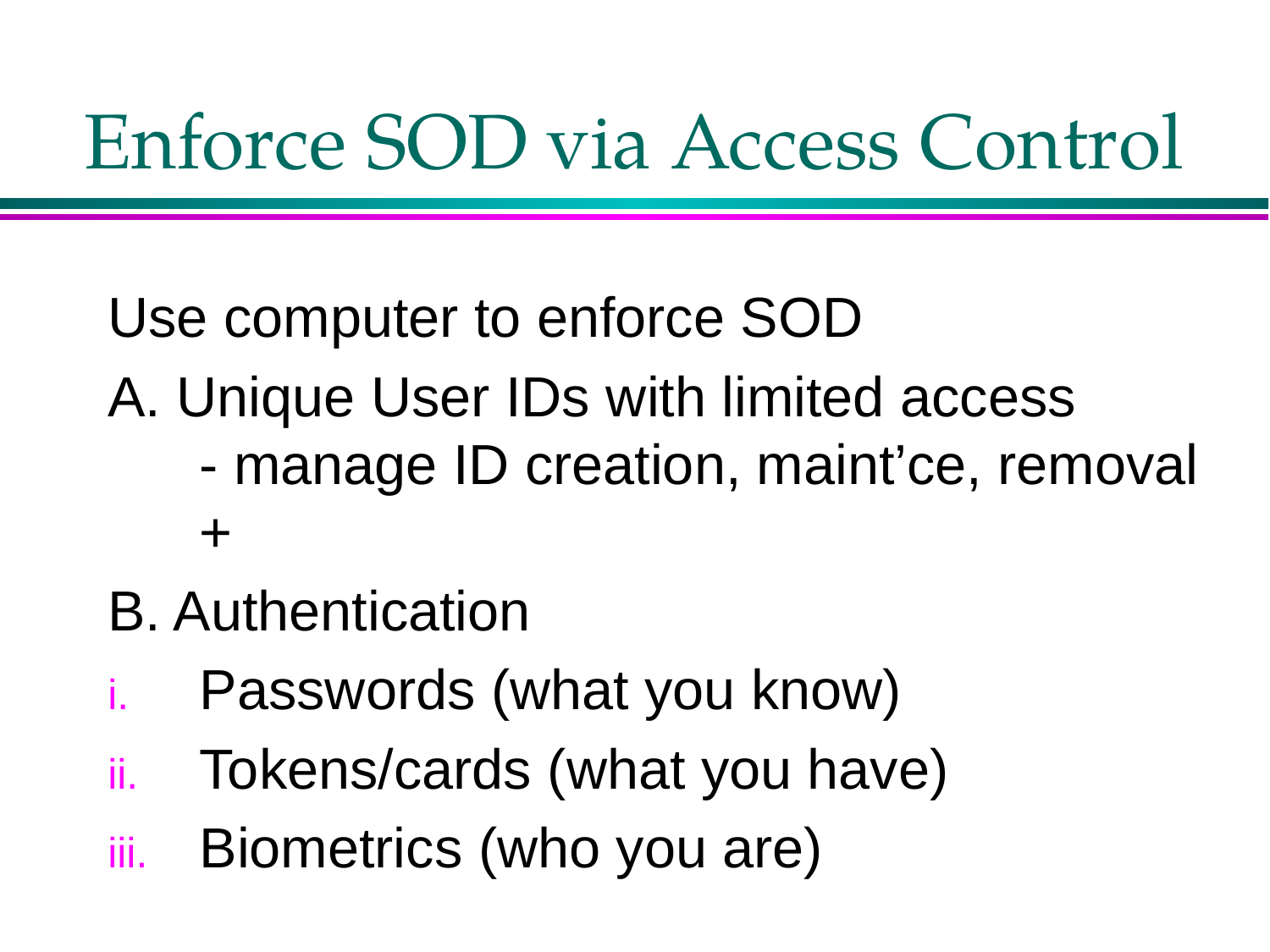

# Enforce SOD via Access Control
Use computer to enforce SOD
A. Unique User IDs with limited access
- manage ID creation, maint’ce, removal
+
B. Authentication
Passwords (what you know)
Tokens/cards (what you have)
Biometrics (who you are)